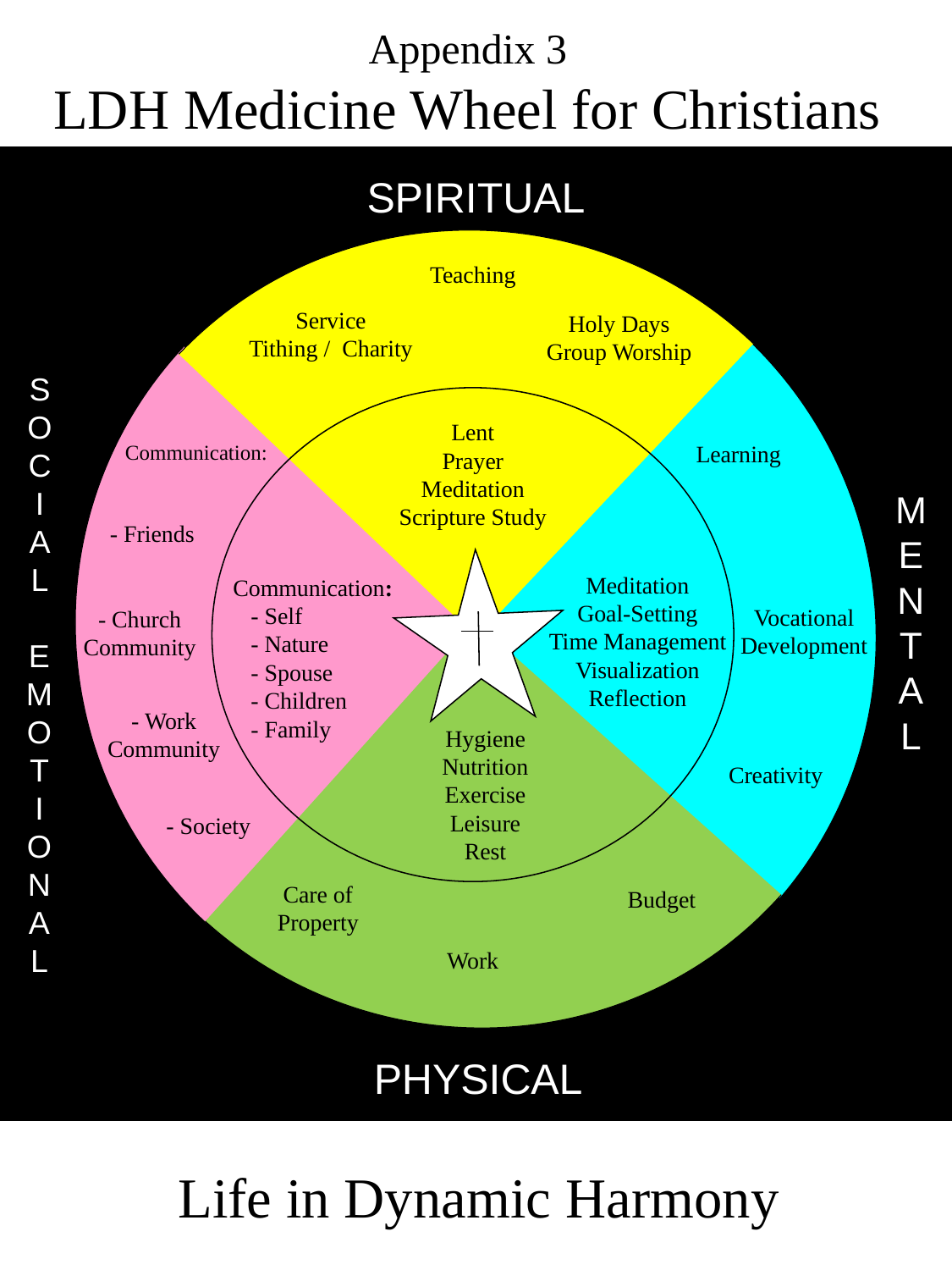

Appendix 3
LDH Medicine Wheel for Christians

SPIRITUAL
Teaching
Service
Tithing /  Charity
Holy Days
Group Worship
SOC
I
A
L

Lent
Prayer
Meditation
Scripture Study

Communication:
Learning
M
E
N
T
A
L
- Friends

Meditation
Goal-Setting
Time Management
Visualization
Reflection
 Communication:
    - Self
    - Nature
    - Spouse
    - Children
    - Family
Vocational
Development
- Church
Community
E
M
O
T
I
O
N
A
L
- Work
Community

Hygiene
Nutrition
Exercise
Leisure
Rest
Creativity
- Society
Care of
Property
Budget
Work
PHYSICAL
Life in Dynamic Harmony